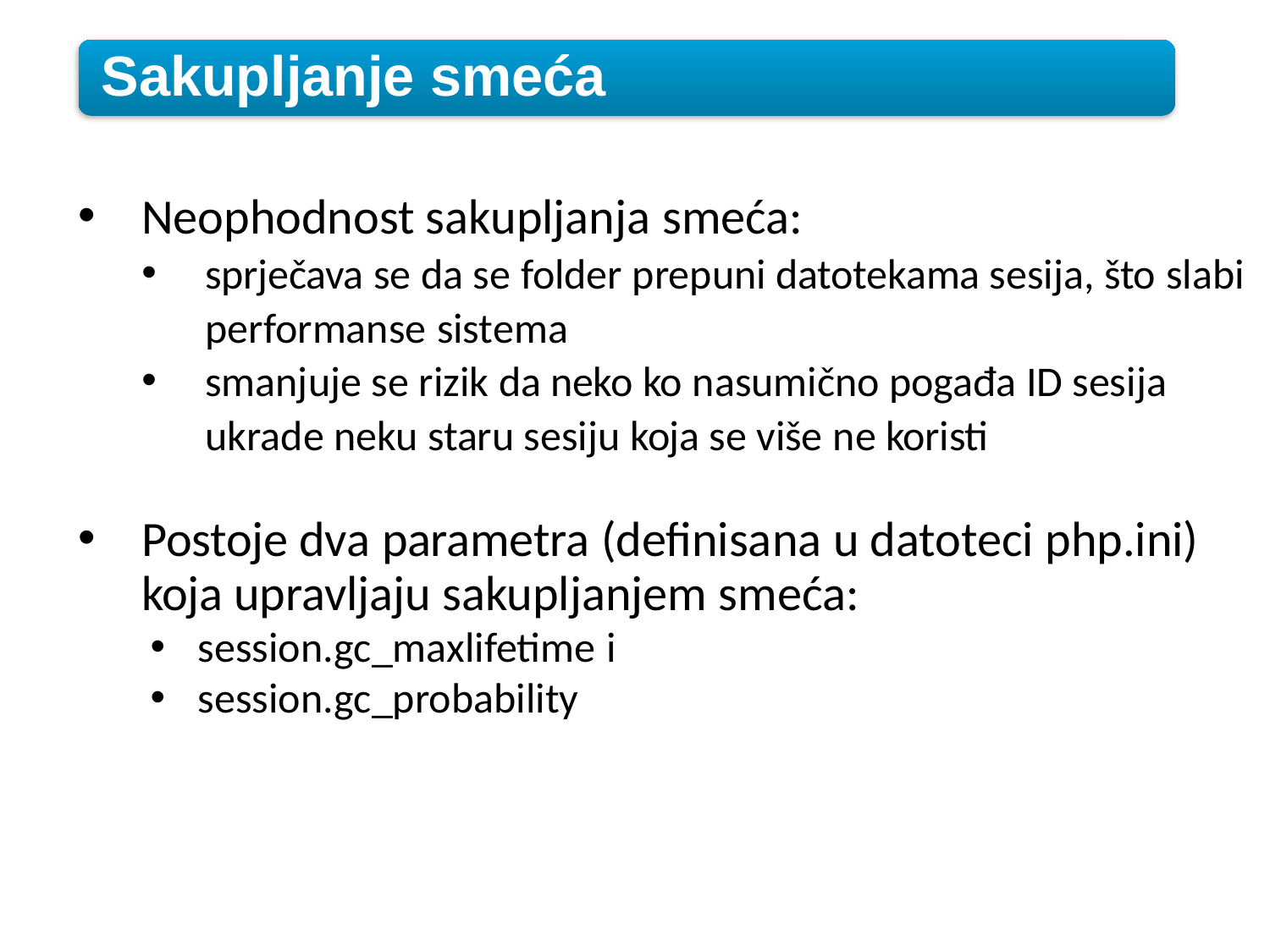

Sakupljanje smeća
Neophodnost sakupljanja smeća:
sprječava se da se folder prepuni datotekama sesija, što slabi performanse sistema
smanjuje se rizik da neko ko nasumično pogađa ID sesija ukrade neku staru sesiju koja se više ne koristi

Postoje dva parametra (definisana u datoteci php.ini) koja upravljaju sakupljanjem smeća:
session.gc_maxlifetime i
session.gc_probability